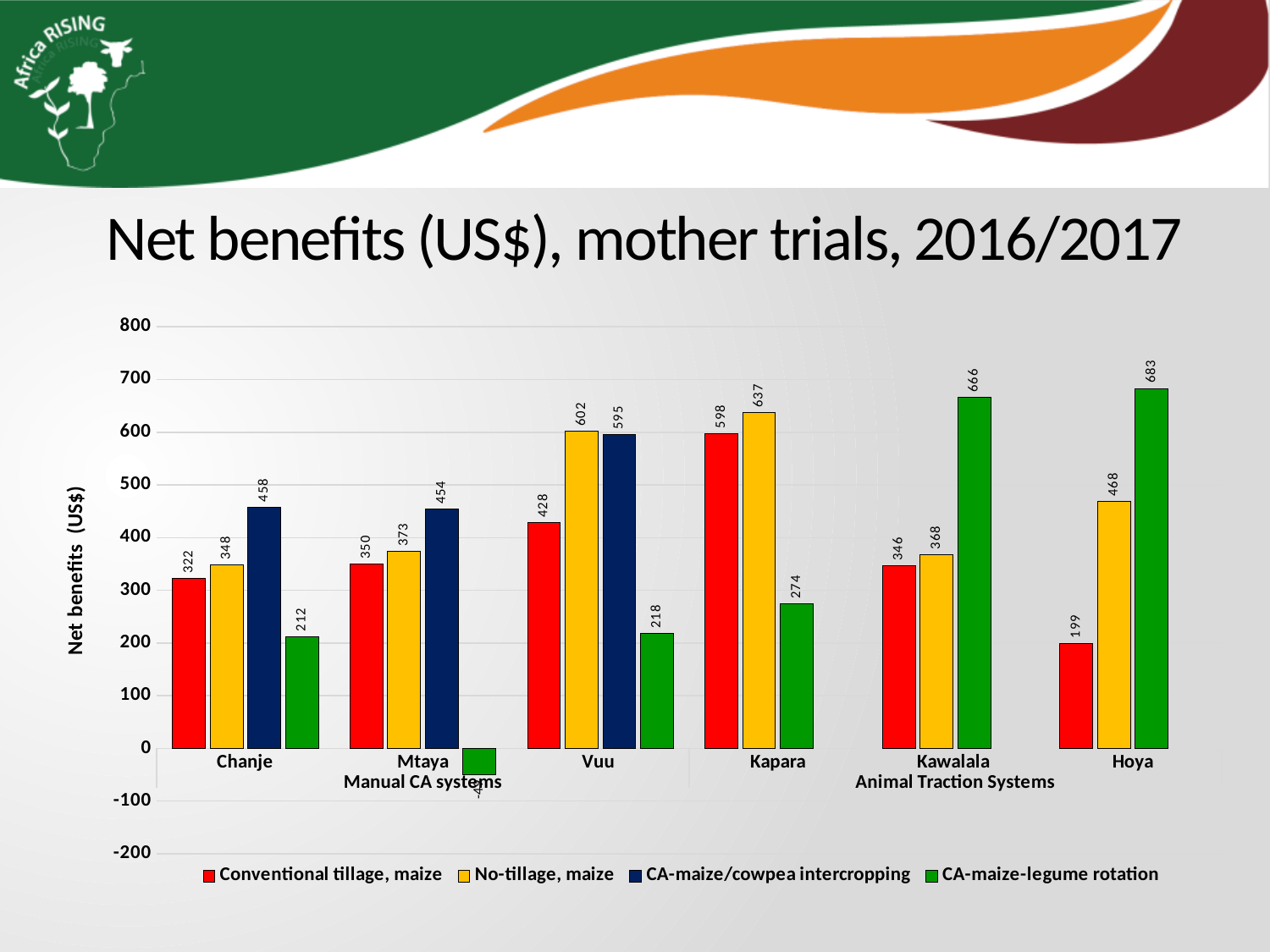

Net benefits (US$), mother trials, 2016/2017

### Chart

| Category | Conventional tillage, maize | No-tillage, maize | CA-maize/cowpea intercropping | CA-maize-legume rotation |
|---|---|---|---|---|
| Chanje | 321.9681374999999 | 348.2086091666667 | 457.8155516628161 | 212.0950902758525 |
| Mtaya | 349.8253708333333 | 373.3926429166667 | 453.6880262461495 | -49.3697197926293 |
| Vuu  | 428.2798850000001 | 601.8201325000001 | 595.3631649961494 | 218.4053224980748 |
| Kapara | 597.8327166666667 | 637.0665833333335 | 274.4880833333334 | None |
| Kawalala  | 346.2651400583333 | 367.7353067333335 | 665.7562716583335 | None |
| Hoya | 199.12385 | 468.39217 | 683.018380416667 | None |